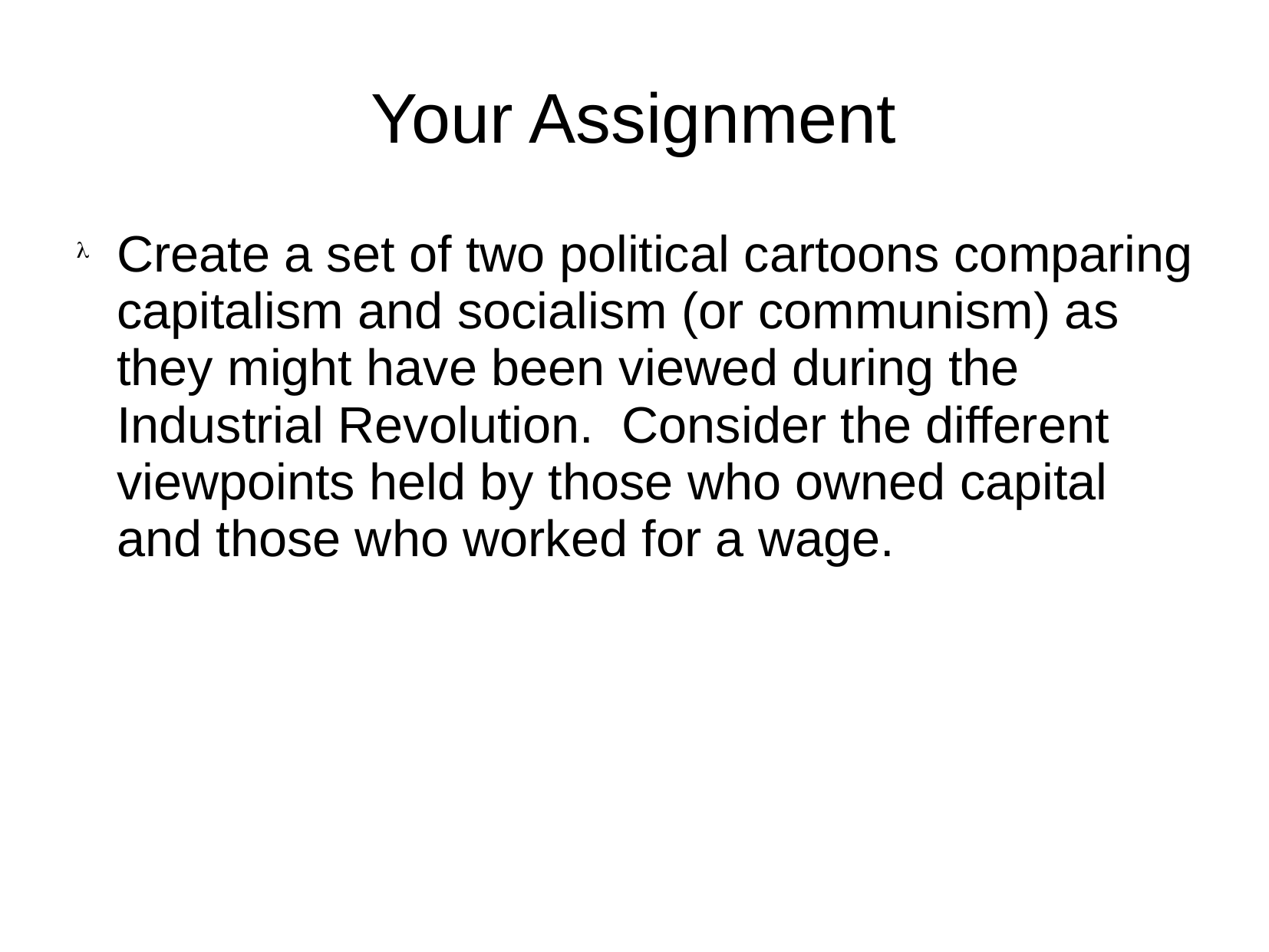

# Your Assignment
Create a set of two political cartoons comparing capitalism and socialism (or communism) as they might have been viewed during the Industrial Revolution.  Consider the different viewpoints held by those who owned capital and those who worked for a wage.